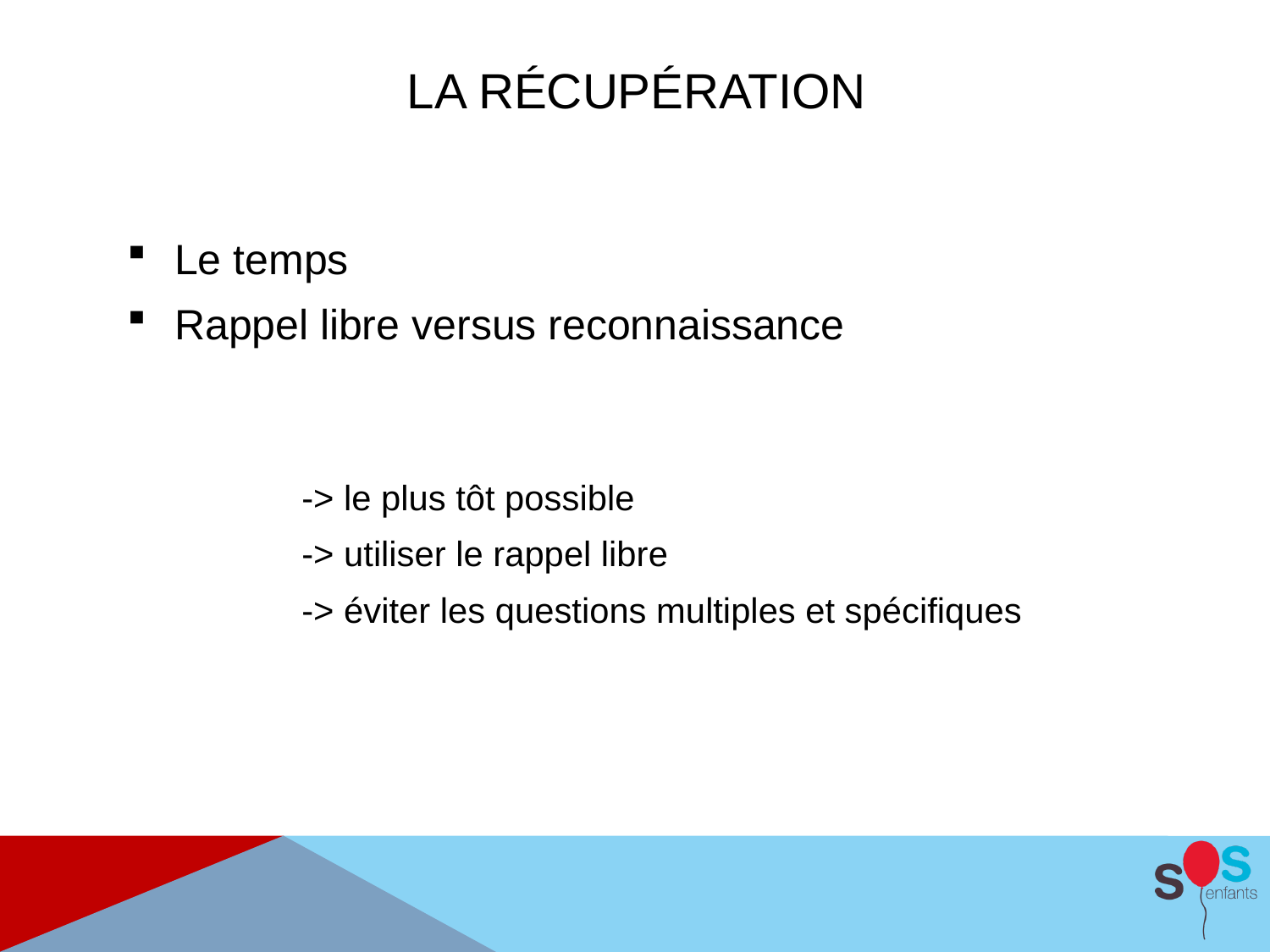

# La récupération
Le temps
Rappel libre versus reconnaissance

		-> le plus tôt possible
		-> utiliser le rappel libre
		-> éviter les questions multiples et spécifiques